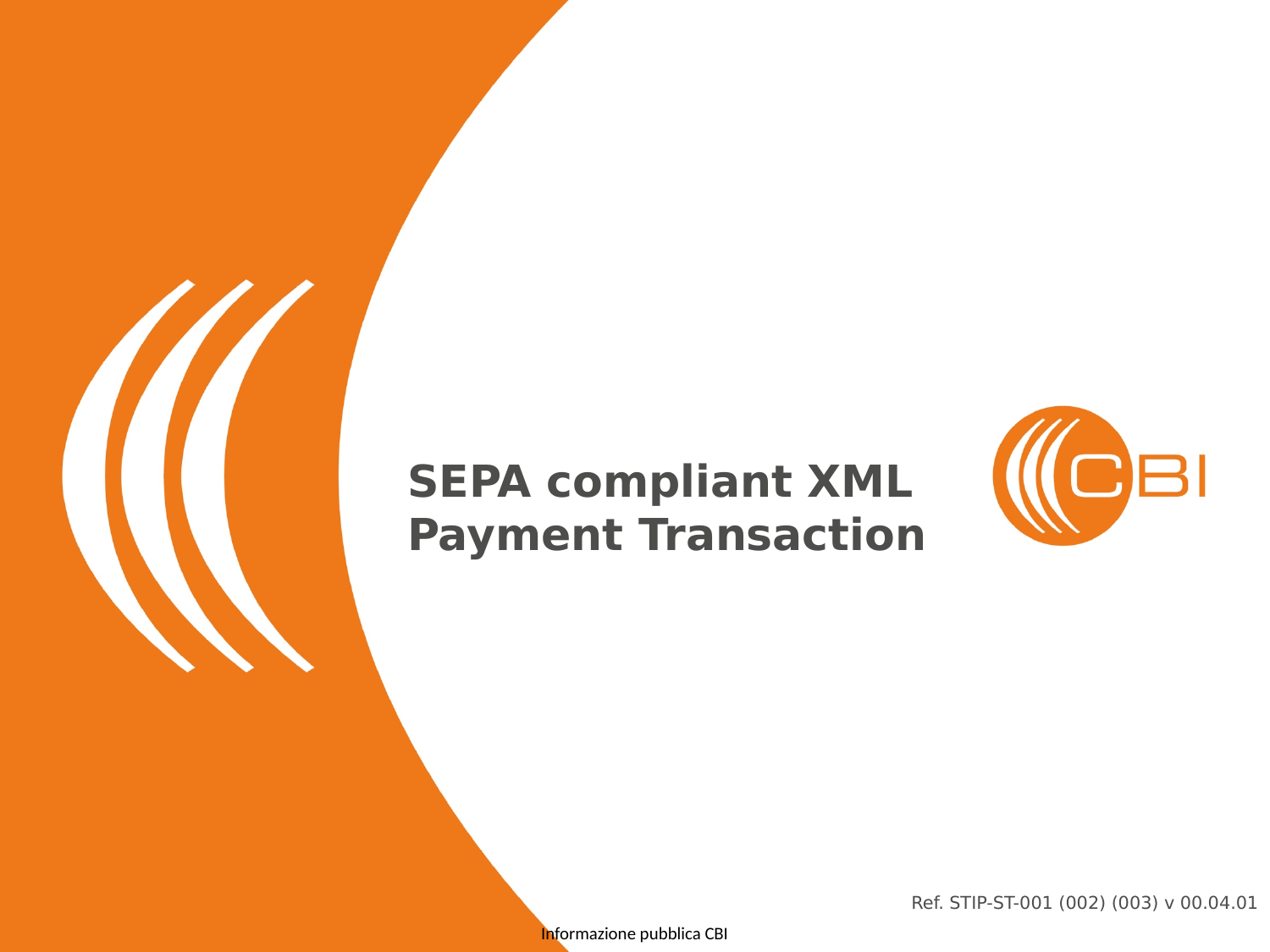

SEPA compliant XML Payment Transaction
Ref. STIP-ST-001 (002) (003) v 00.04.01